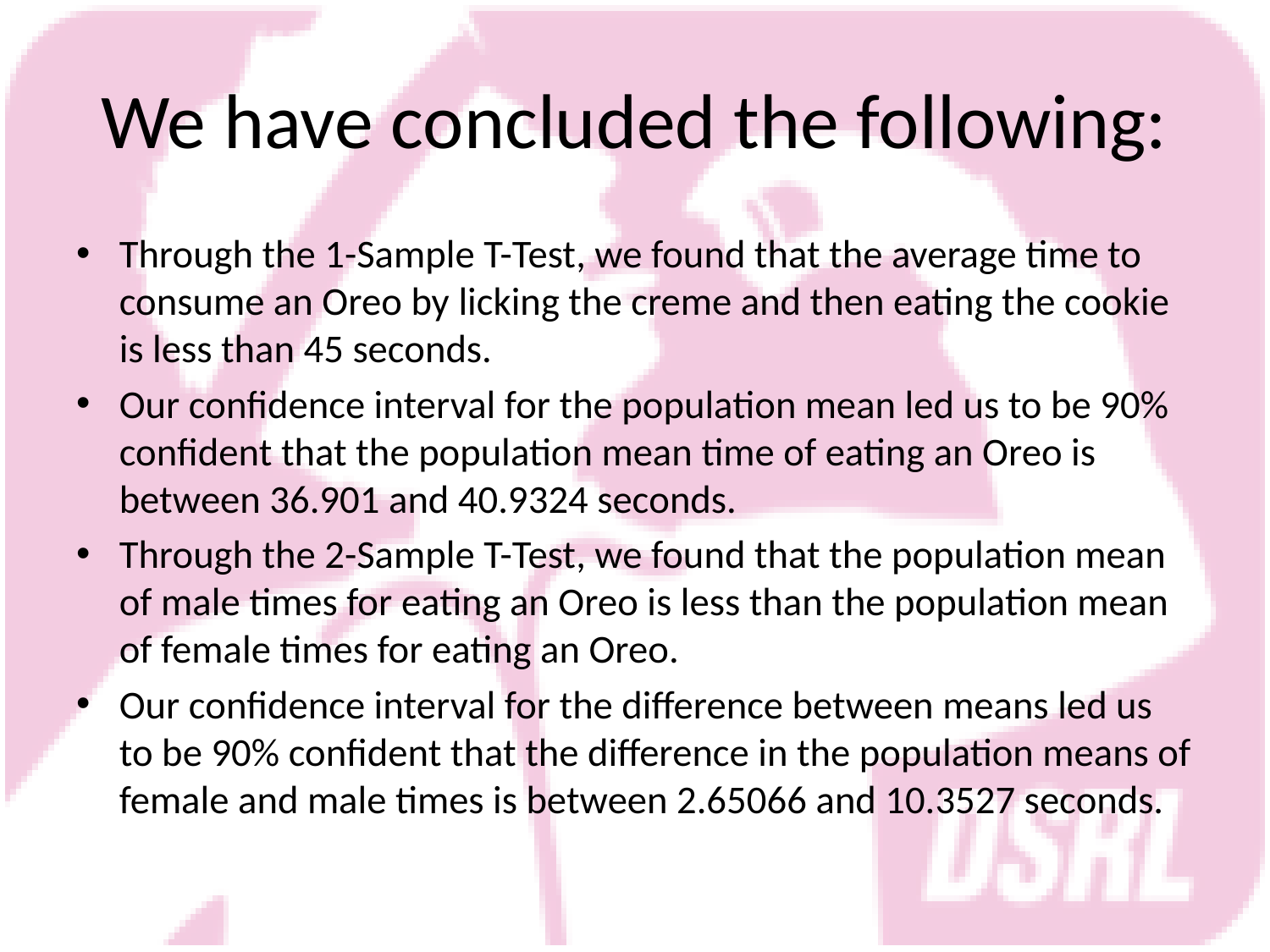

# We have concluded the following:
Through the 1-Sample T-Test, we found that the average time to consume an Oreo by licking the creme and then eating the cookie is less than 45 seconds.
Our confidence interval for the population mean led us to be 90% confident that the population mean time of eating an Oreo is between 36.901 and 40.9324 seconds.
Through the 2-Sample T-Test, we found that the population mean of male times for eating an Oreo is less than the population mean of female times for eating an Oreo.
Our confidence interval for the difference between means led us to be 90% confident that the difference in the population means of female and male times is between 2.65066 and 10.3527 seconds.